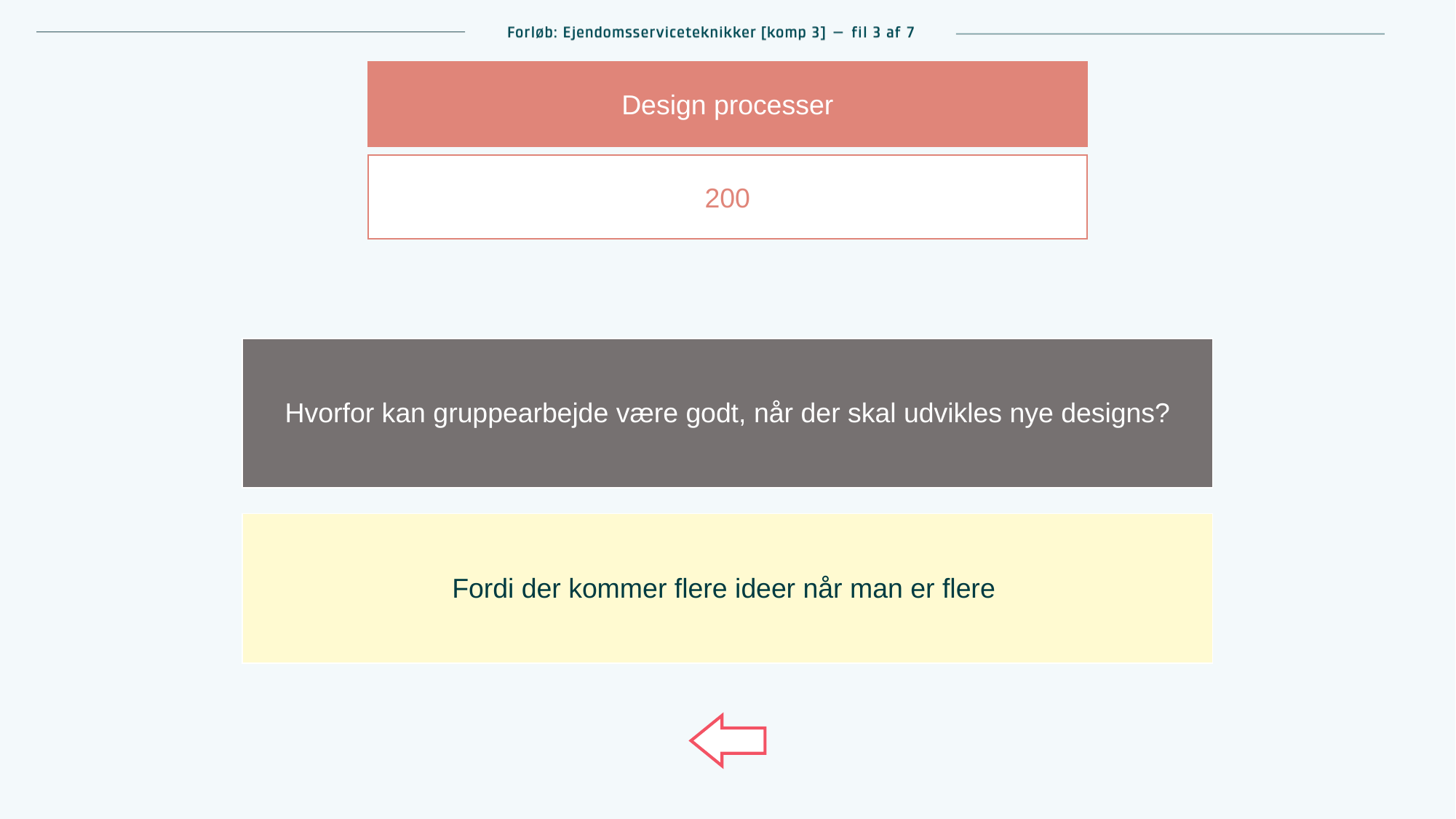

Design processer

200
| Hvorfor kan gruppearbejde være godt, når der skal  udvikles nye designs? |
| --- |
| Fordi der kommer flere ideer når man er flere |
| --- |

30